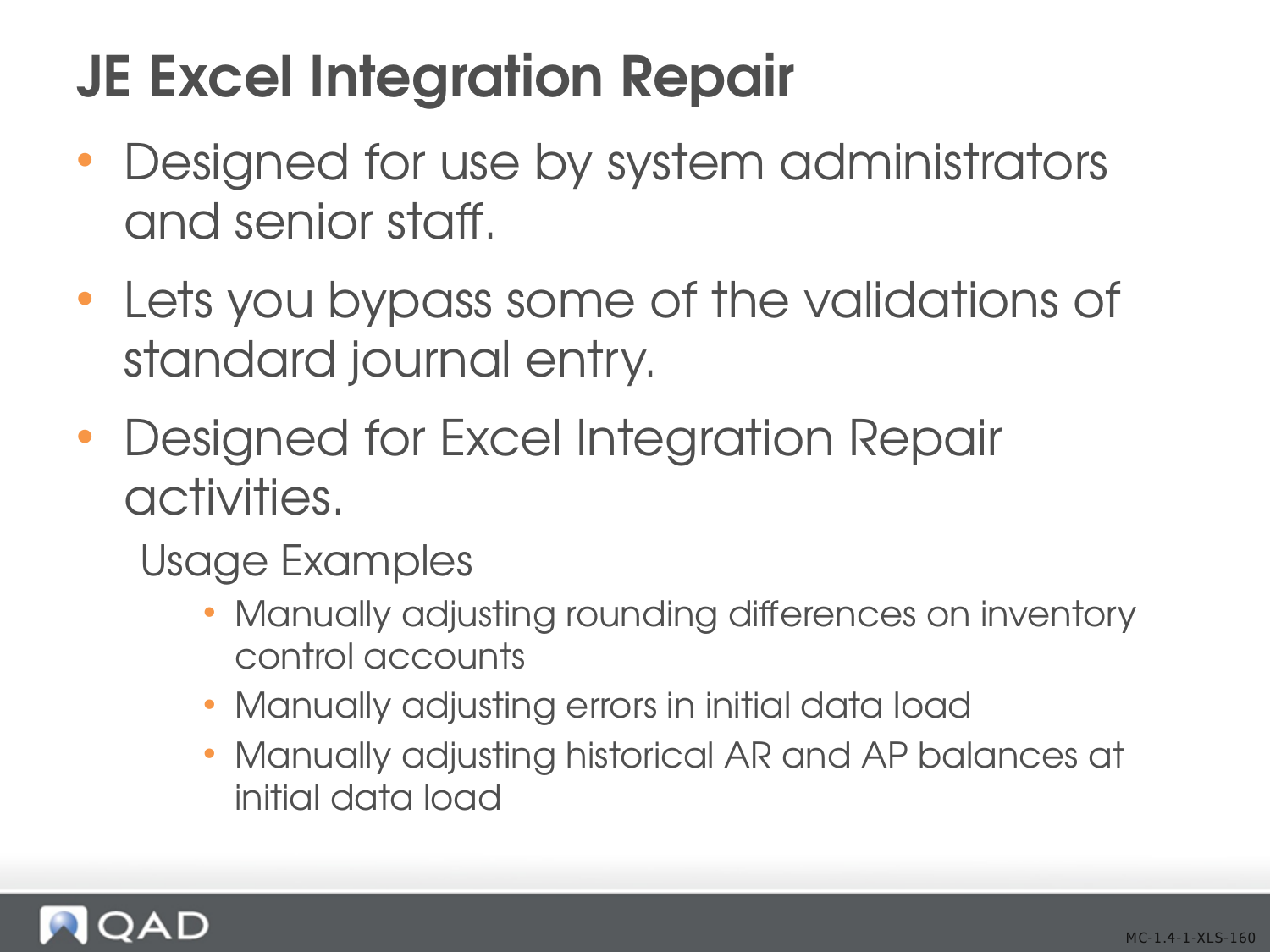

# JE Excel Integration Repair
Designed for use by system administrators and senior staff.
Lets you bypass some of the validations of standard journal entry.
Designed for Excel Integration Repair activities.
Usage Examples
Manually adjusting rounding differences on inventory control accounts
Manually adjusting errors in initial data load
Manually adjusting historical AR and AP balances at initial data load
MC-1.4-1-XLS-160